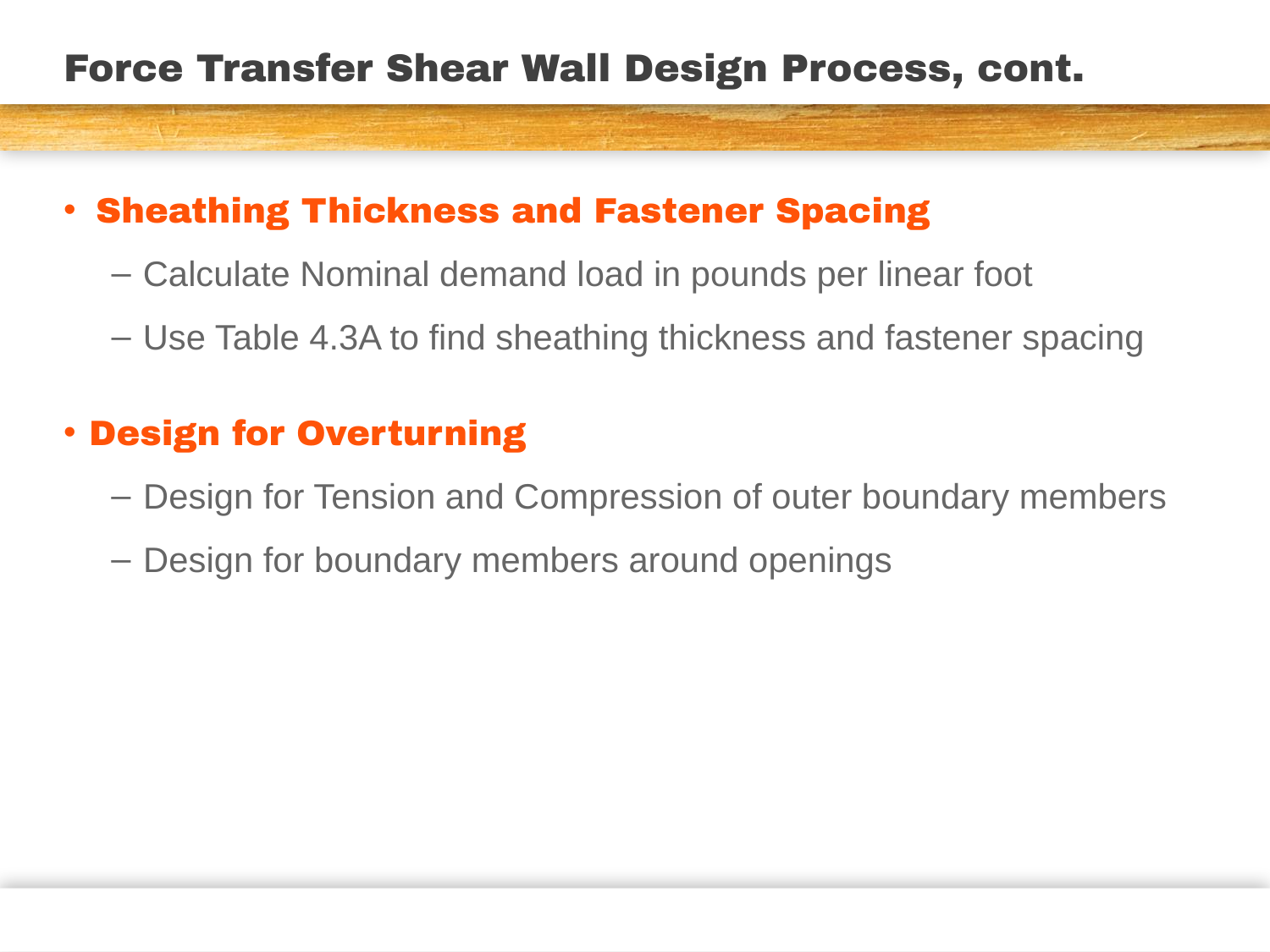

# Force Transfer Shear Wall Design Process, cont.
Sheathing Thickness and Fastener Spacing
Calculate Nominal demand load in pounds per linear foot
Use Table 4.3A to find sheathing thickness and fastener spacing
Design for Overturning
Design for Tension and Compression of outer boundary members
Design for boundary members around openings